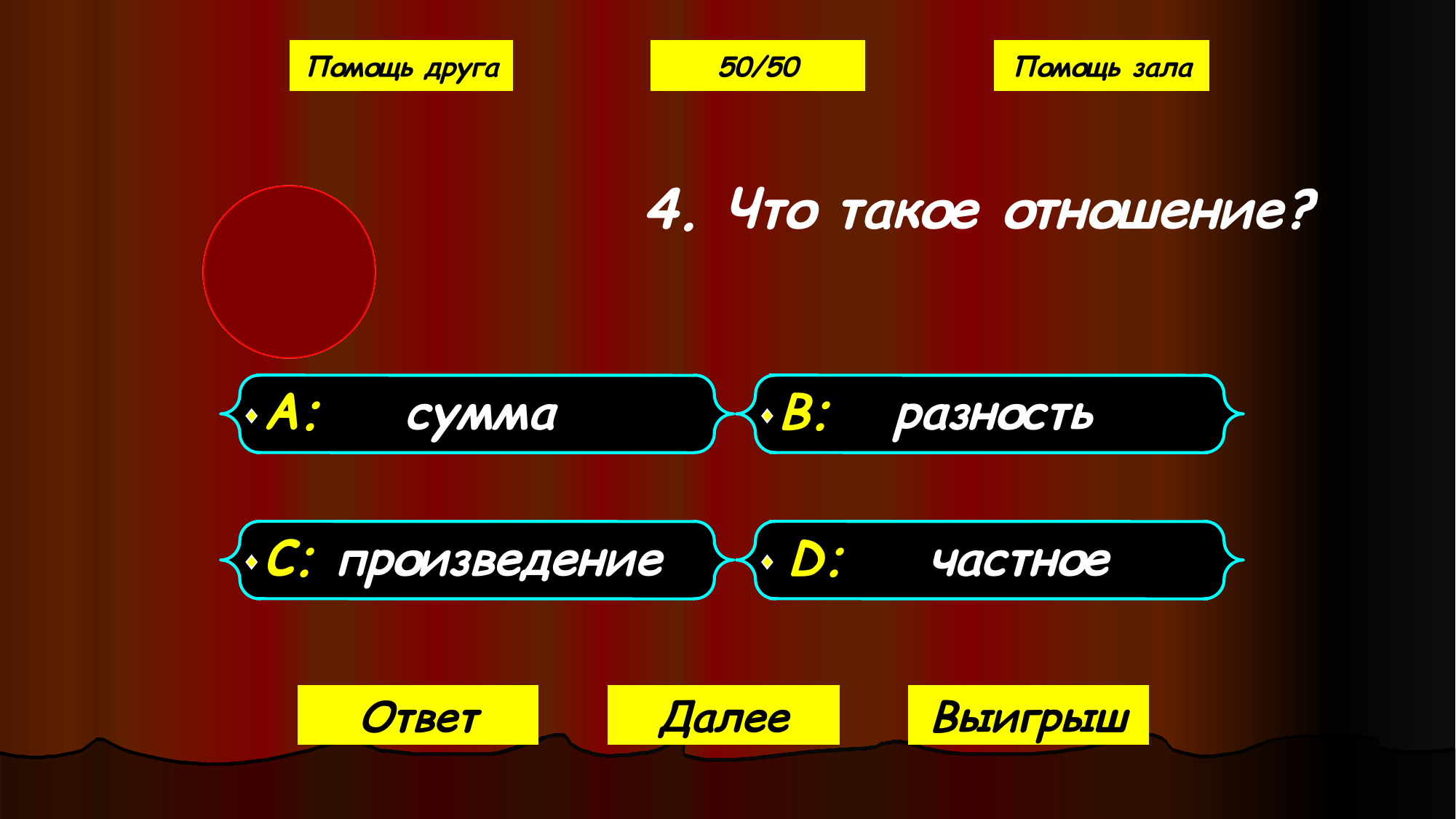

Помощь друга
50/50
Помощь зала
 4. Что такое отношение?

А:    сумма
В:   разность

С:   произведение

D:    частное

Ответ
Далее
Выигрыш